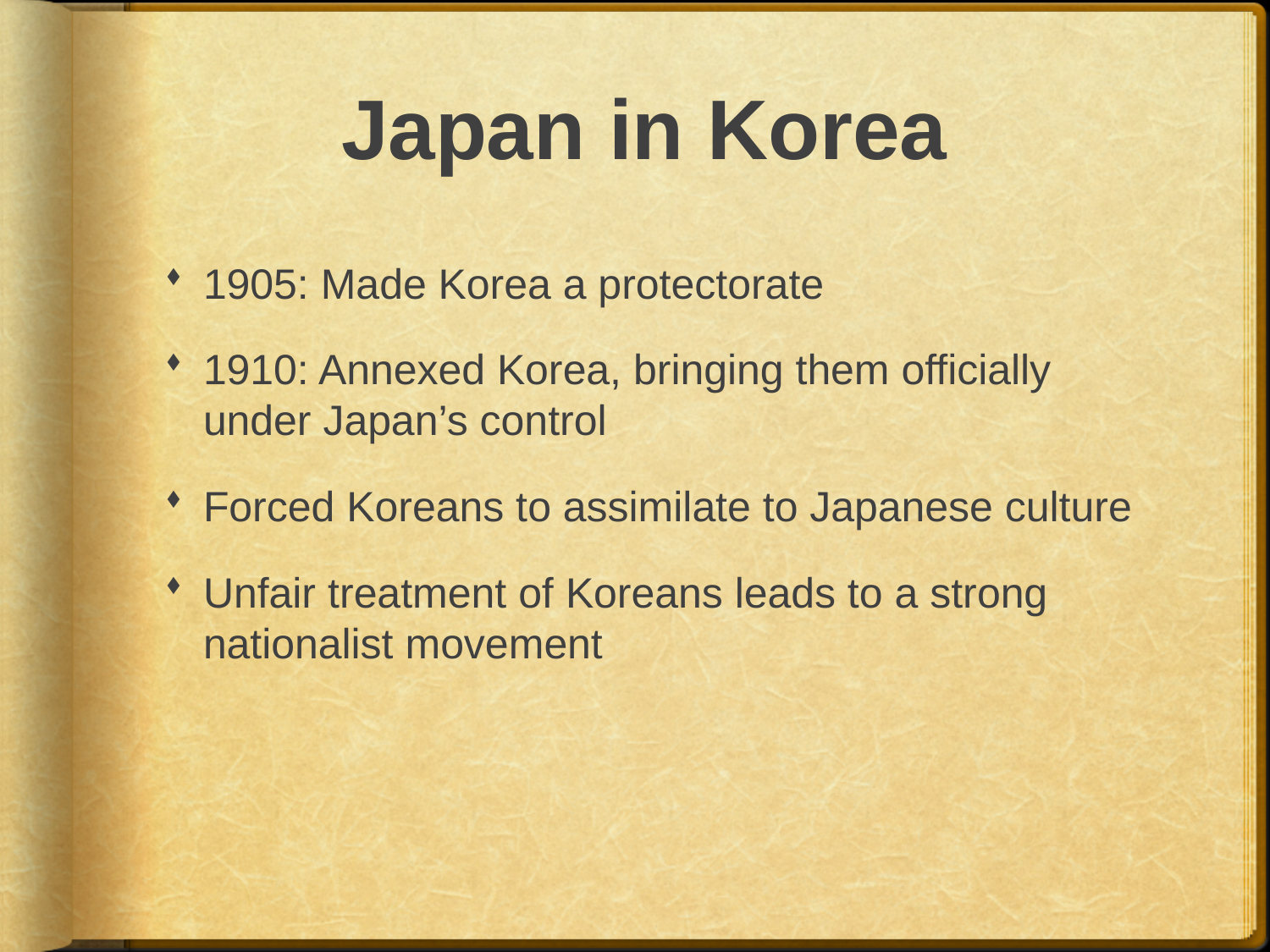

# Japan in Korea
1905: Made Korea a protectorate
1910: Annexed Korea, bringing them officially under Japan’s control
Forced Koreans to assimilate to Japanese culture
Unfair treatment of Koreans leads to a strong nationalist movement